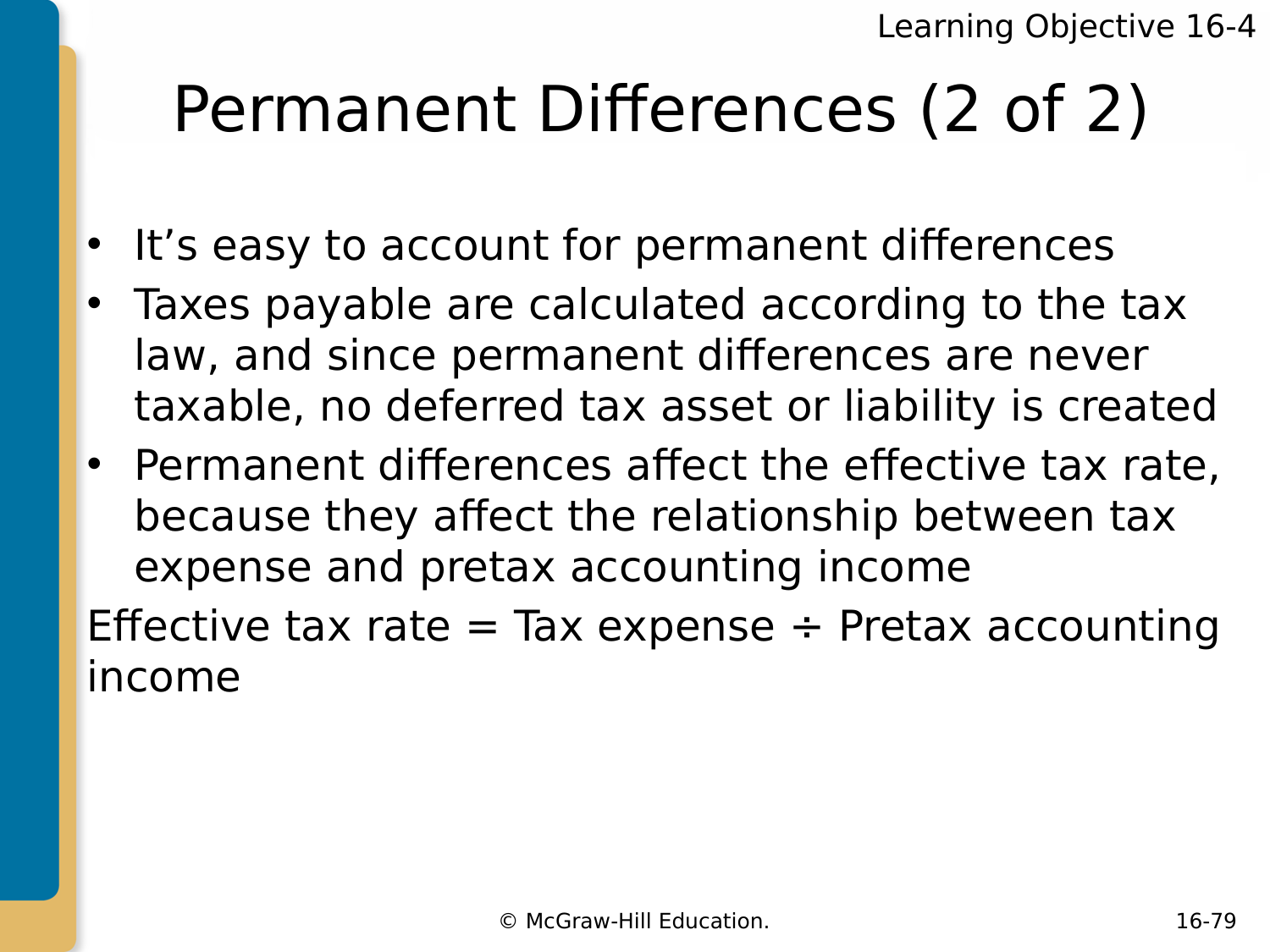

Learning Objective 16-4
# Permanent Differences (2 of 2)
It’s easy to account for permanent differences
Taxes payable are calculated according to the tax law, and since permanent differences are never taxable, no deferred tax asset or liability is created
Permanent differences affect the effective tax rate, because they affect the relationship between tax expense and pretax accounting income
Effective tax rate = Tax expense ÷ Pretax accounting income